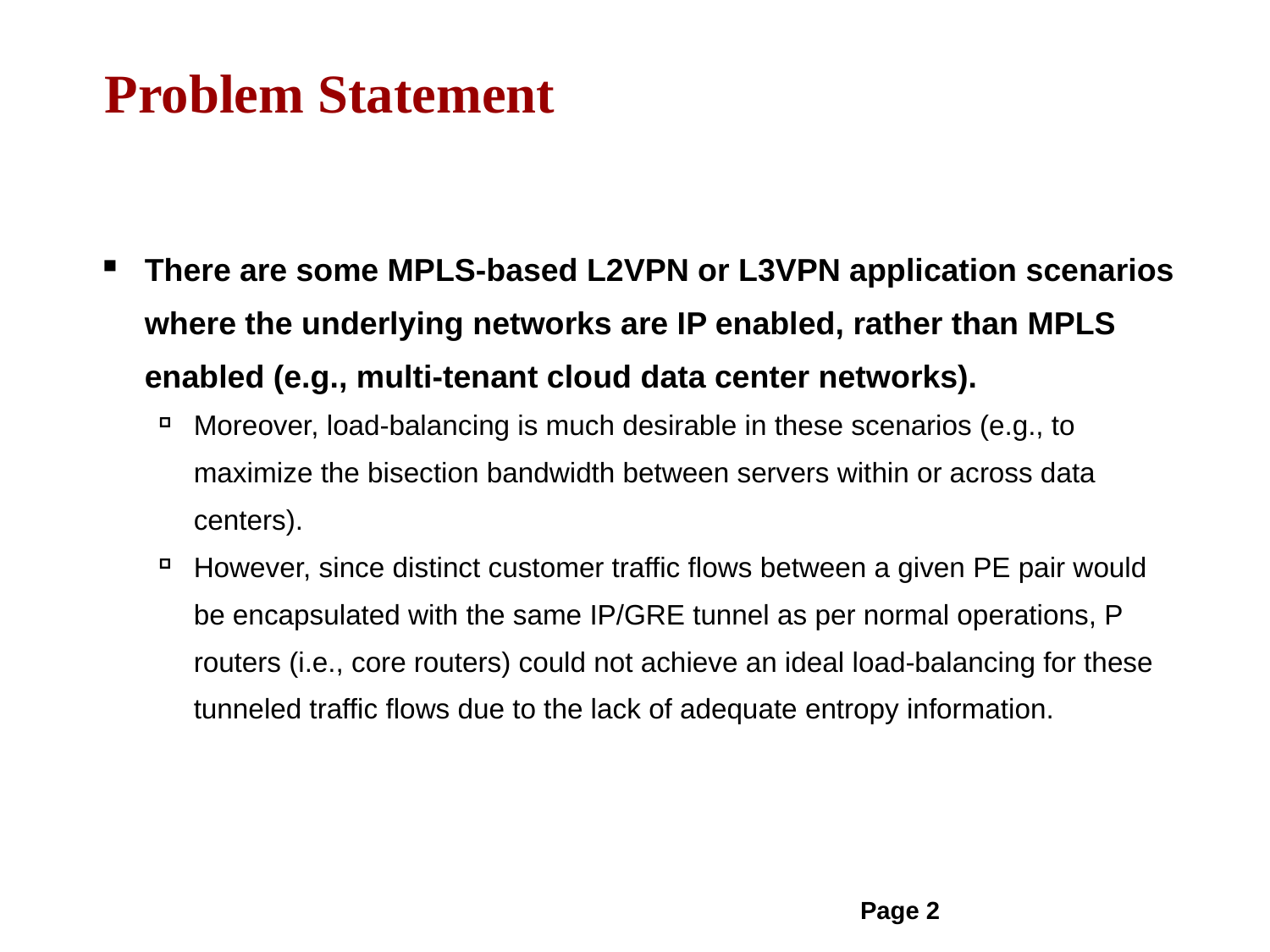

# Problem Statement
There are some MPLS-based L2VPN or L3VPN application scenarios where the underlying networks are IP enabled, rather than MPLS enabled (e.g., multi-tenant cloud data center networks).
Moreover, load-balancing is much desirable in these scenarios (e.g., to maximize the bisection bandwidth between servers within or across data centers).
However, since distinct customer traffic flows between a given PE pair would be encapsulated with the same IP/GRE tunnel as per normal operations, P routers (i.e., core routers) could not achieve an ideal load-balancing for these tunneled traffic flows due to the lack of adequate entropy information.

Page 2